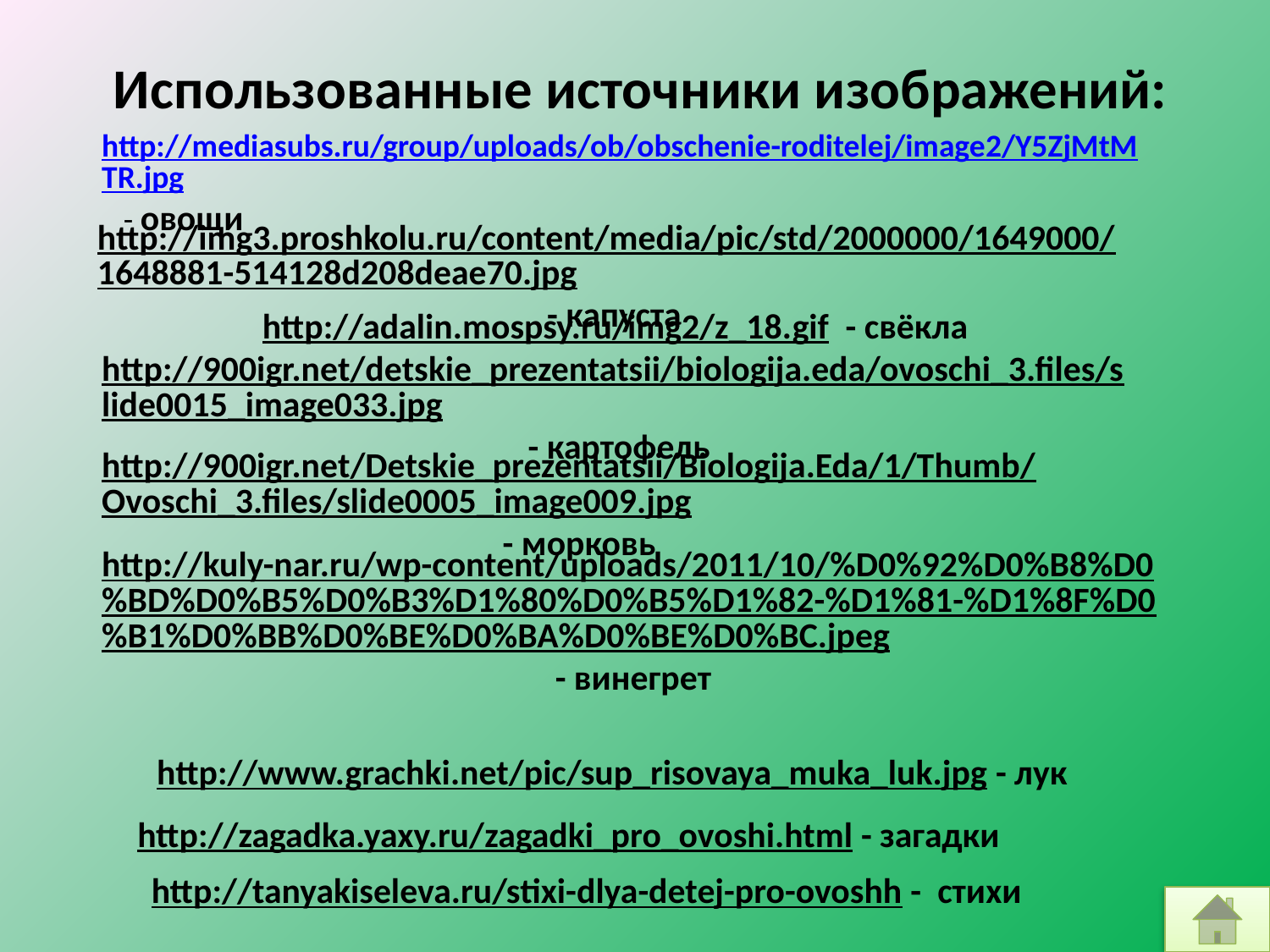

# Использованные источники изображений:
http://mediasubs.ru/group/uploads/ob/obschenie-roditelej/image2/Y5ZjMtMTR.jpg   - овощи

http://img3.proshkolu.ru/content/media/pic/std/2000000/1649000/1648881-514128d208deae70.jpg - капуста

http://adalin.mospsy.ru/img2/z_18.gif  - свёкла
http://900igr.net/detskie_prezentatsii/biologija.eda/ovoschi_3.files/slide0015_image033.jpg - картофель

http://900igr.net/Detskie_prezentatsii/Biologija.Eda/1/Thumb/Ovoschi_3.files/slide0005_image009.jpg - морковь

http://kuly-nar.ru/wp-content/uploads/2011/10/%D0%92%D0%B8%D0%BD%D0%B5%D0%B3%D1%80%D0%B5%D1%82-%D1%81-%D1%8F%D0%B1%D0%BB%D0%BE%D0%BA%D0%BE%D0%BC.jpeg - винегрет
http://www.grachki.net/pic/sup_risovaya_muka_luk.jpg - лук

http://zagadka.yaxy.ru/zagadki_pro_ovoshi.html - загадки
http://tanyakiseleva.ru/stixi-dlya-detej-pro-ovoshh -  стихи